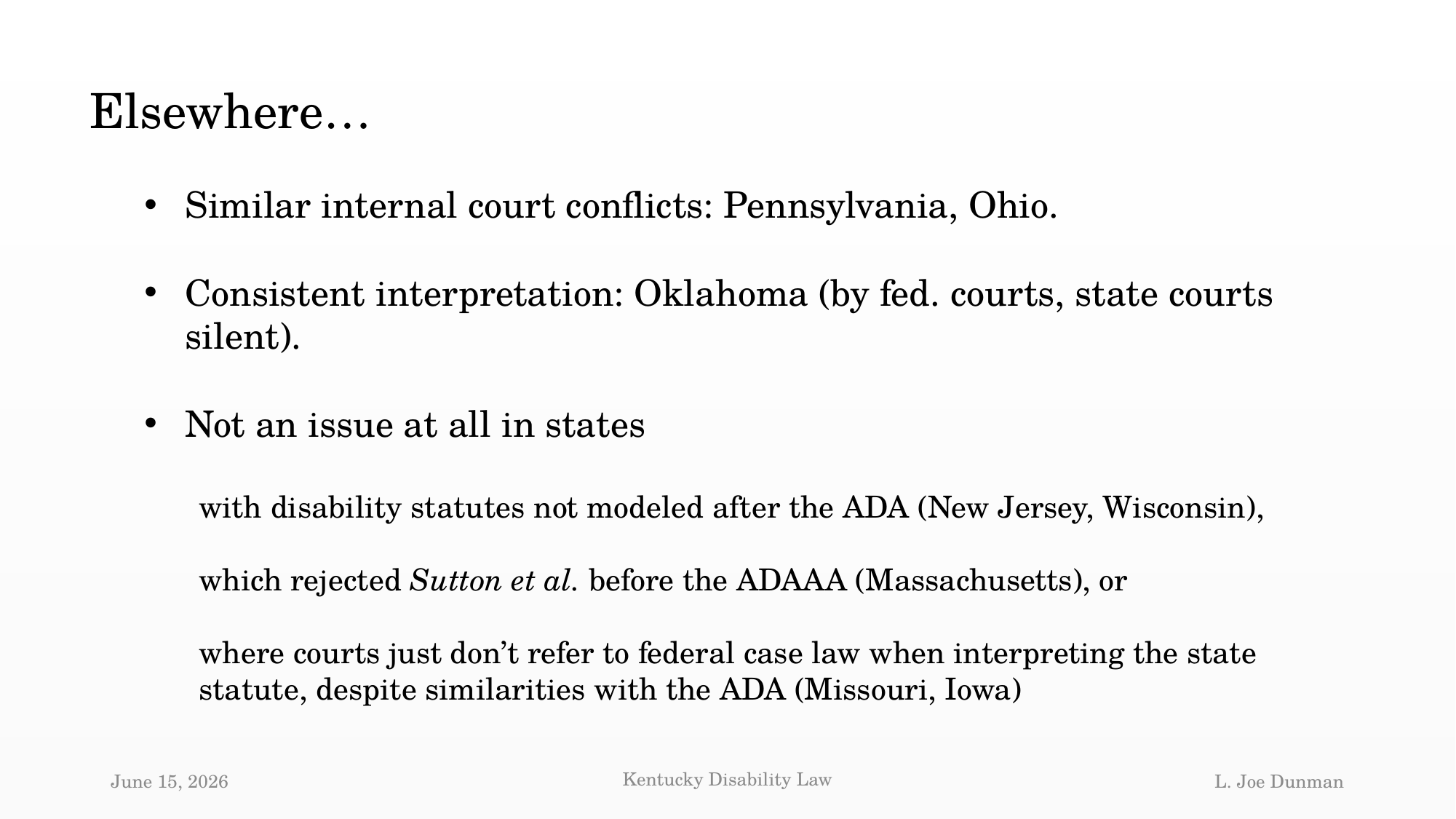

Elsewhere…

Similar internal court conflicts: Pennsylvania, Ohio.

Consistent interpretation: Oklahoma (by fed. courts, state courts silent).

Not an issue at all in states

with disability statutes not modeled after the ADA (New Jersey, Wisconsin),

which rejected Sutton et al. before the ADAAA (Massachusetts), or

where courts just don’t refer to federal case law when interpreting the state statute, despite similarities with the ADA (Missouri, Iowa)
June 15, 2026
Kentucky Disability Law
L. Joe Dunman